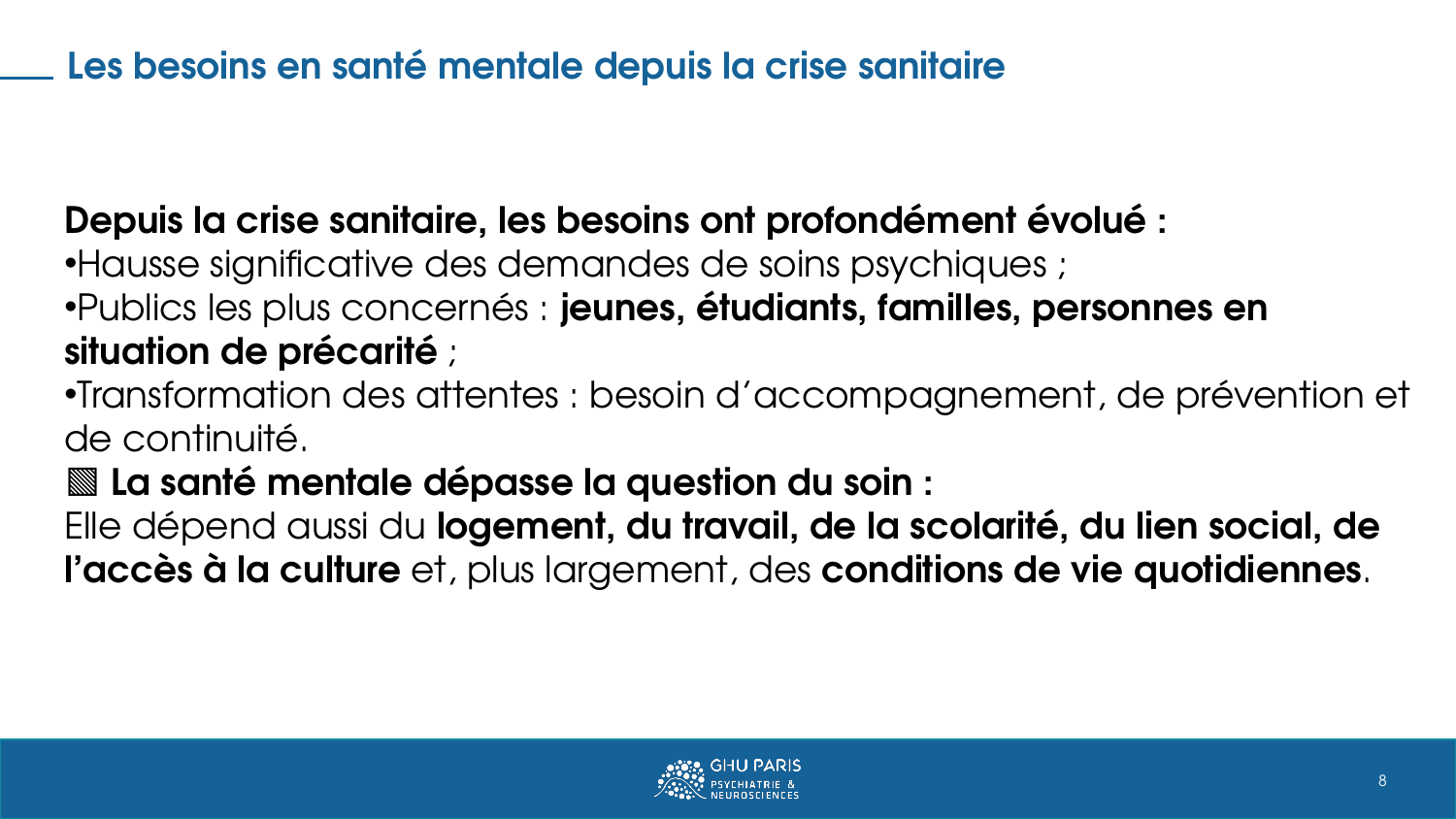

# Les besoins en santé mentale depuis la crise sanitaire
Depuis la crise sanitaire, les besoins ont profondément évolué :
Hausse significative des demandes de soins psychiques ;
Publics les plus concernés : jeunes, étudiants, familles, personnes en situation de précarité ;
Transformation des attentes : besoin d’accompagnement, de prévention et de continuité.
🟩 La santé mentale dépasse la question du soin :
Elle dépend aussi du logement, du travail, de la scolarité, du lien social, de l’accès à la culture et, plus largement, des conditions de vie quotidiennes.
8